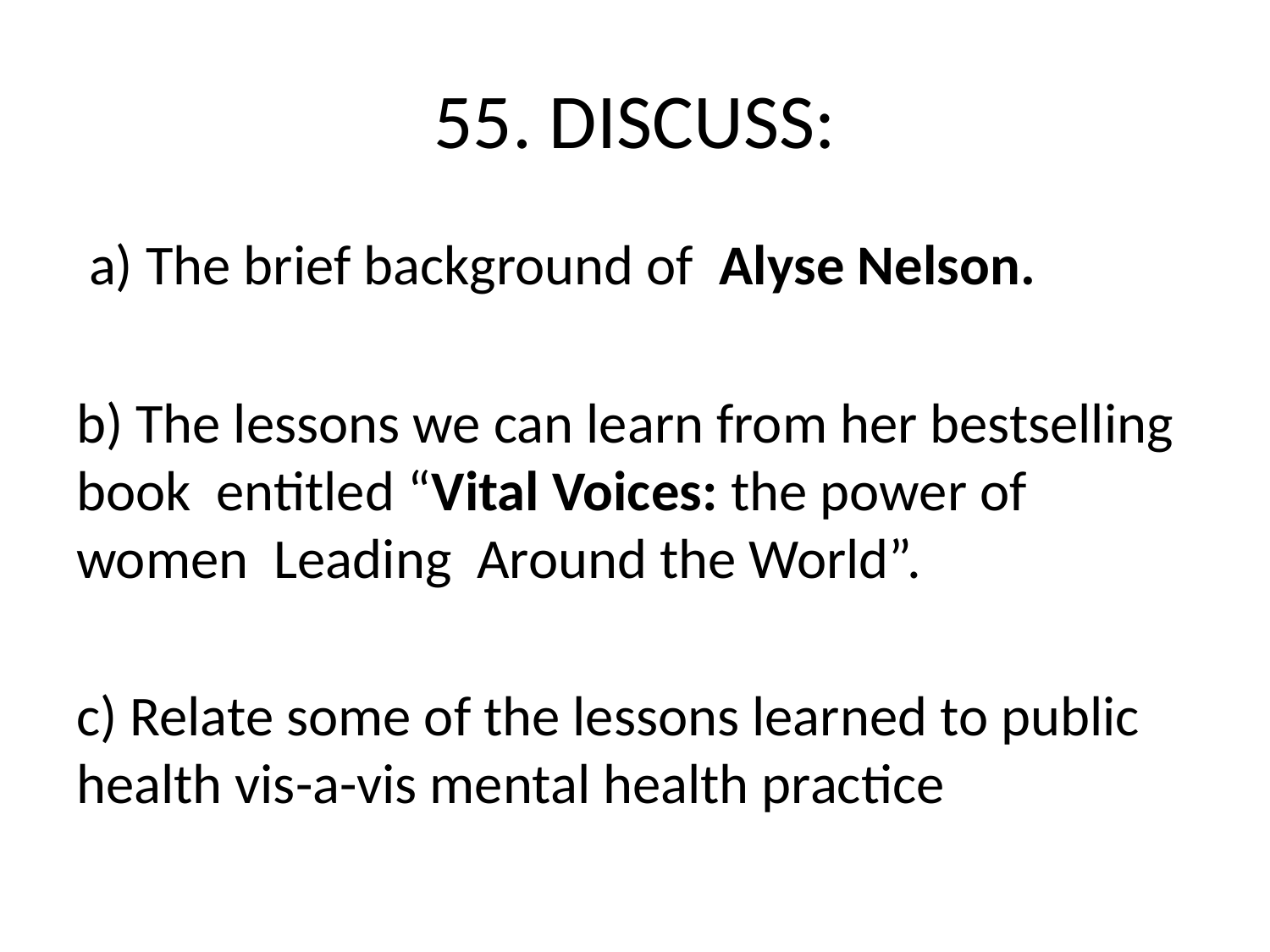

# 55. DISCUSS:
 a) The brief background of  Alyse Nelson.

b) The lessons we can learn from her bestselling book  entitled “Vital Voices: the power of women  Leading  Around the World”.

c) Relate some of the lessons learned to public health vis-a-vis mental health practice